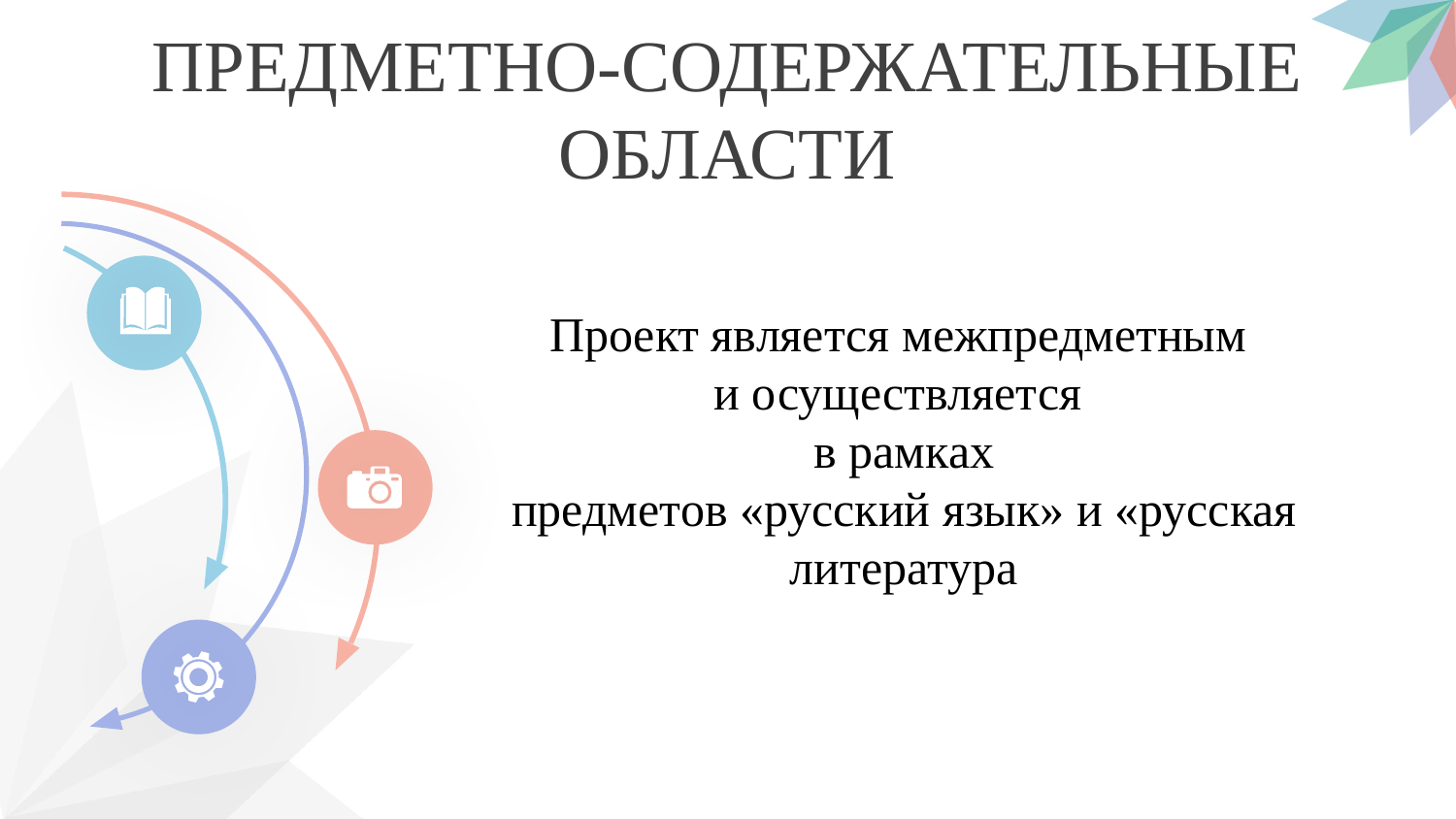

ПРЕДМЕТНО-СОДЕРЖАТЕЛЬНЫЕ ОБЛАСТИ

Проект является межпредметным
и осуществляется
в рамках
предметов «русский язык» и «русская литература